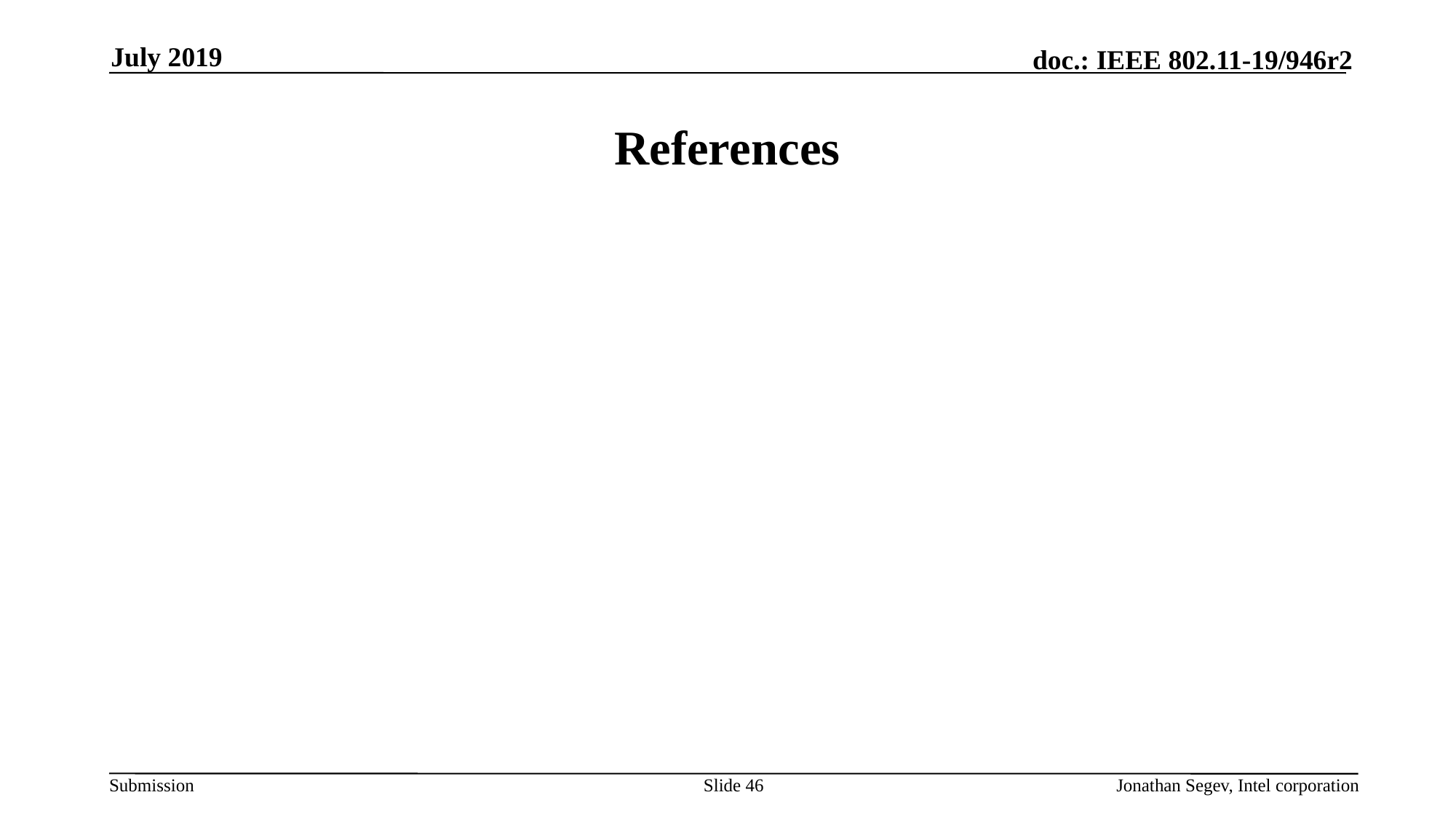

July 2019
# References

Slide 46
Jonathan Segev, Intel corporation